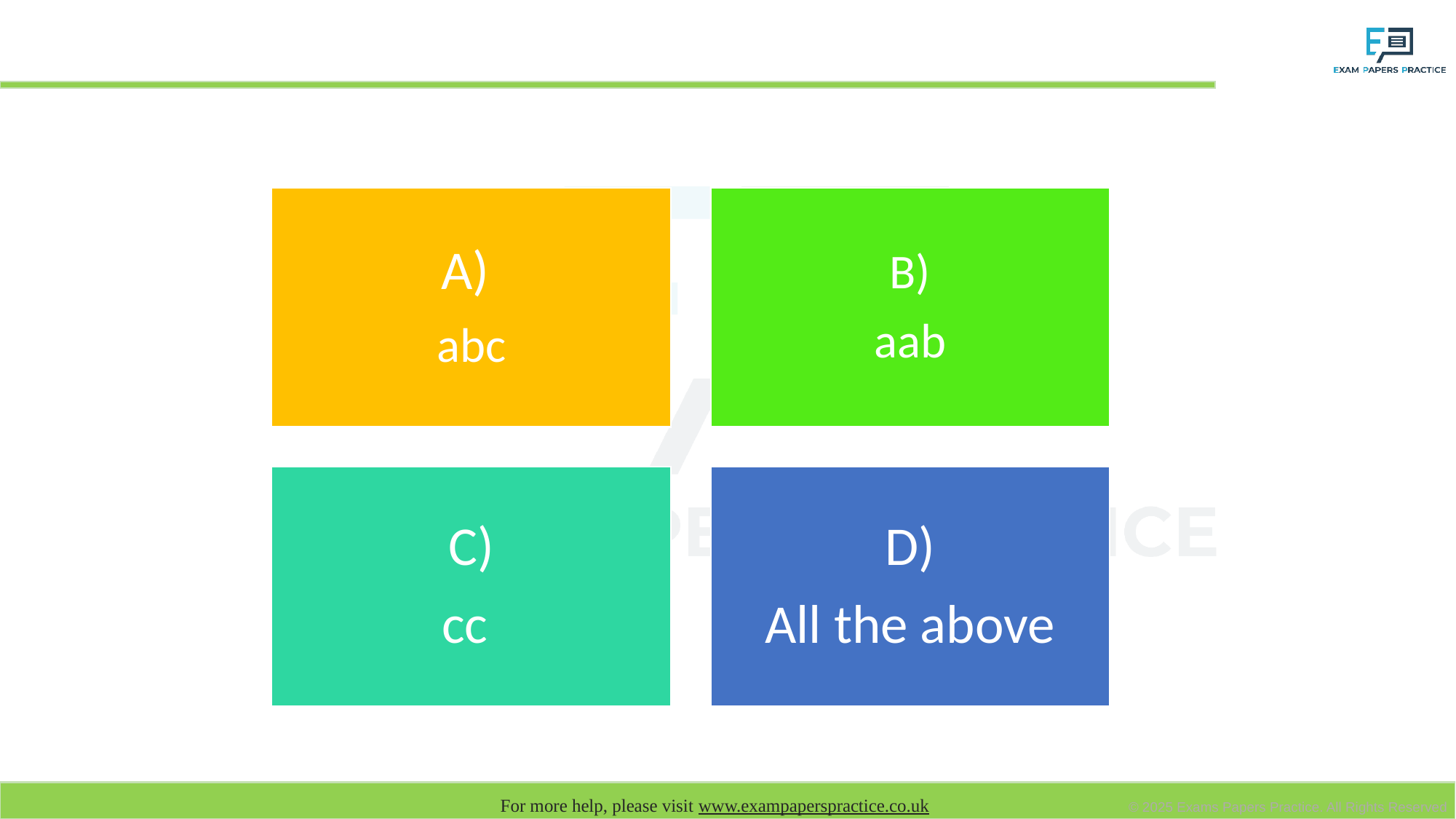

# Given the regular expression (a|b|c)+, which of the following is a valid expression?
A)
abc
B)
aab
C)
cc
D)
All the above